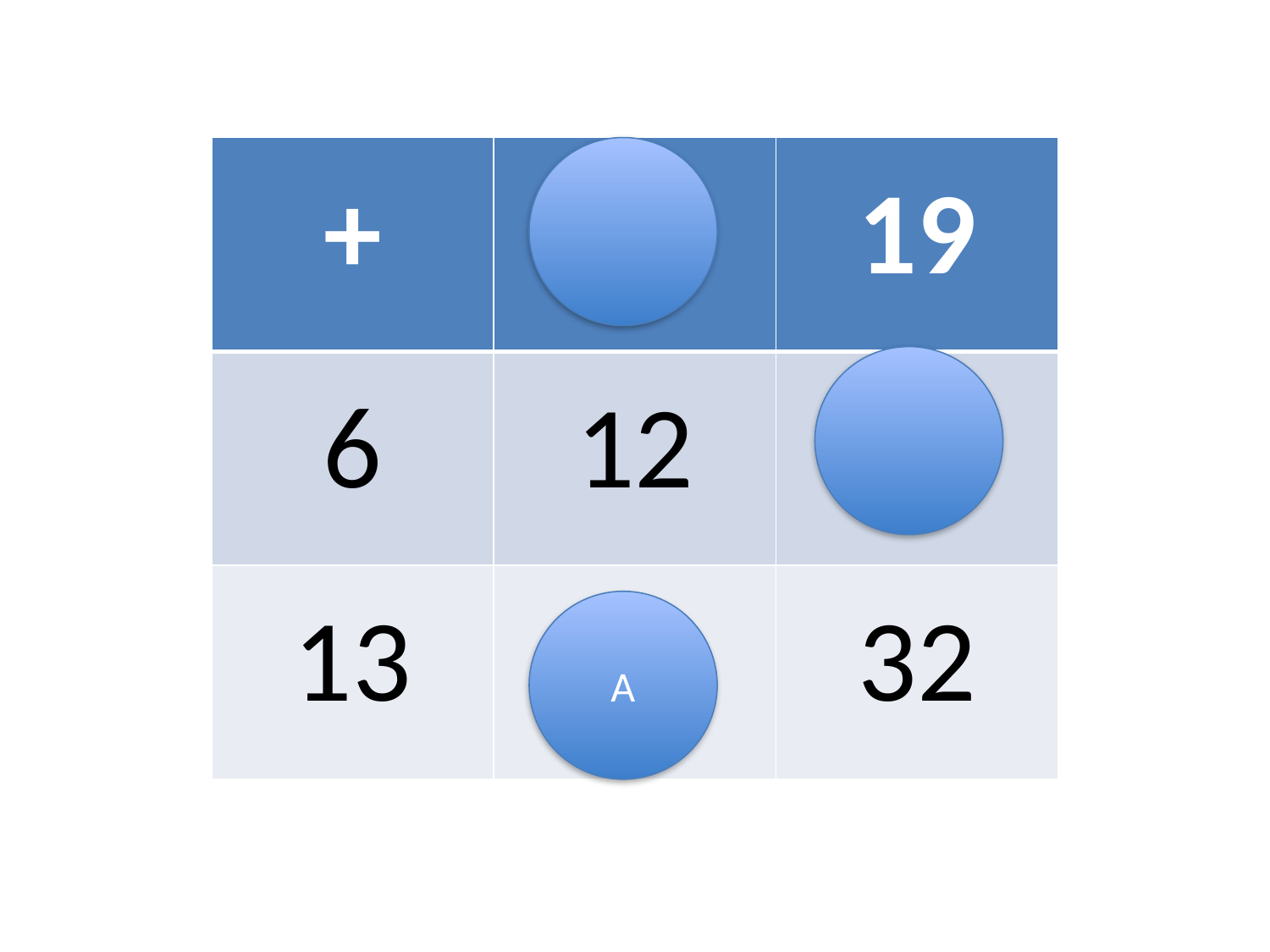

| + | 6 | 19 |
| --- | --- | --- |
| 6 | 12 | 25 |
| 13 | 19 | 32 |

A